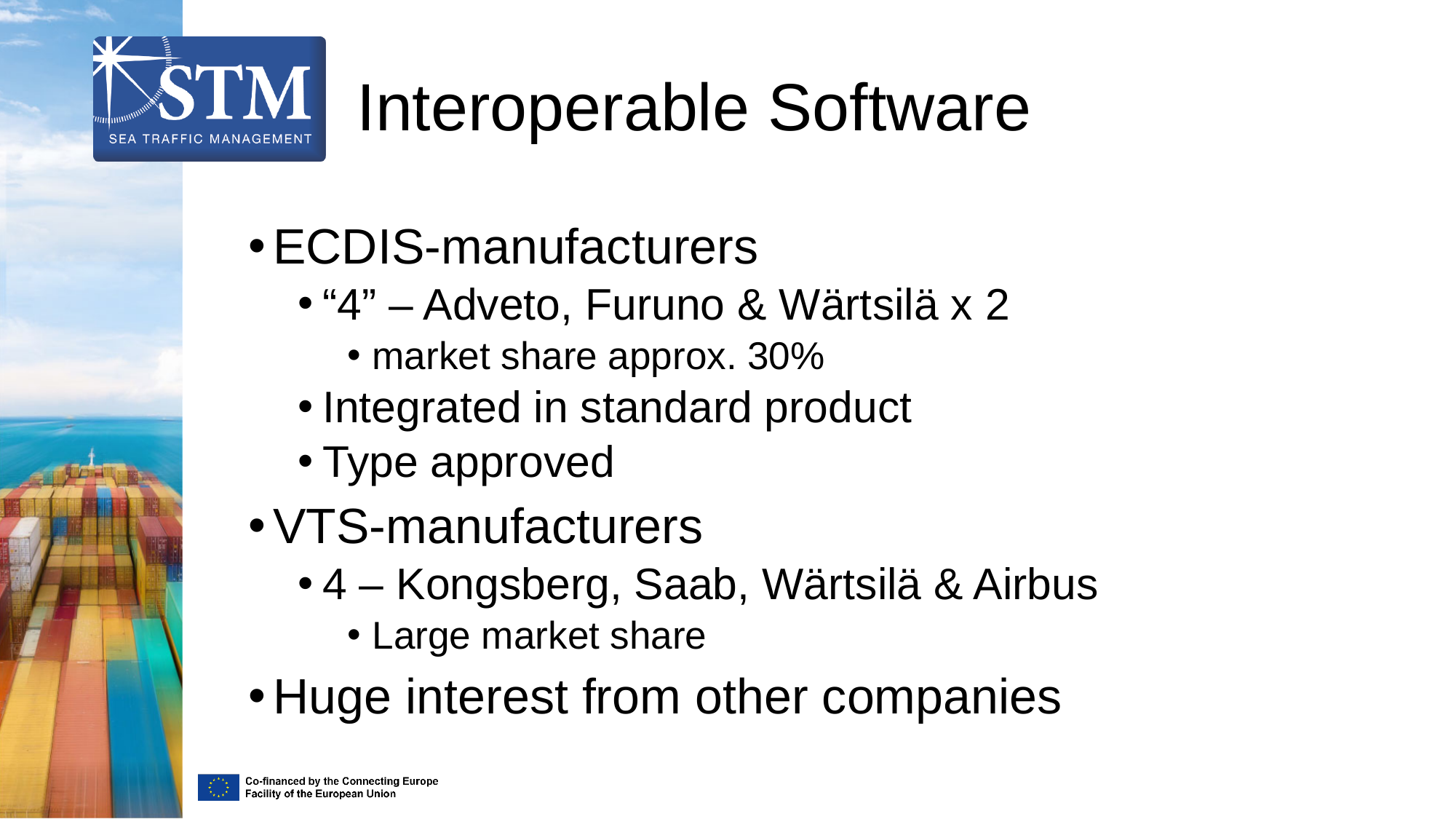

# Interoperable Software
ECDIS-manufacturers
“4” – Adveto, Furuno & Wärtsilä x 2
market share approx. 30%
Integrated in standard product
Type approved
VTS-manufacturers
4 – Kongsberg, Saab, Wärtsilä & Airbus
Large market share
Huge interest from other companies